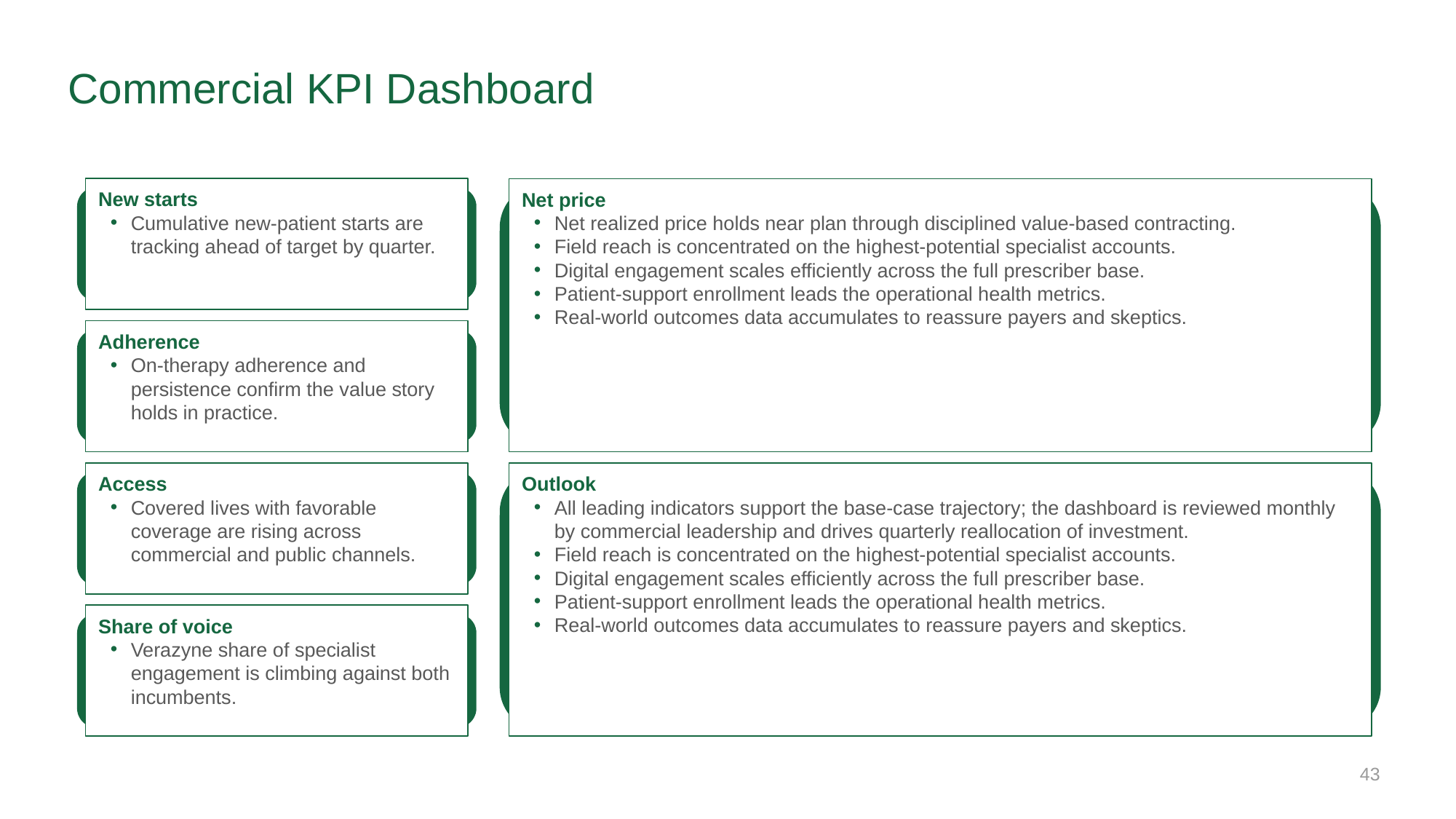

# Commercial KPI Dashboard
Net price
Net realized price holds near plan through disciplined value-based contracting.
Field reach is concentrated on the highest-potential specialist accounts.
Digital engagement scales efficiently across the full prescriber base.
Patient-support enrollment leads the operational health metrics.
Real-world outcomes data accumulates to reassure payers and skeptics.

New starts
Cumulative new-patient starts are tracking ahead of target by quarter.

Adherence
On-therapy adherence and persistence confirm the value story holds in practice.

Access
Covered lives with favorable coverage are rising across commercial and public channels.
Outlook
All leading indicators support the base-case trajectory; the dashboard is reviewed monthly by commercial leadership and drives quarterly reallocation of investment.
Field reach is concentrated on the highest-potential specialist accounts.
Digital engagement scales efficiently across the full prescriber base.
Patient-support enrollment leads the operational health metrics.
Real-world outcomes data accumulates to reassure payers and skeptics.

Share of voice
Verazyne share of specialist engagement is climbing against both incumbents.

43